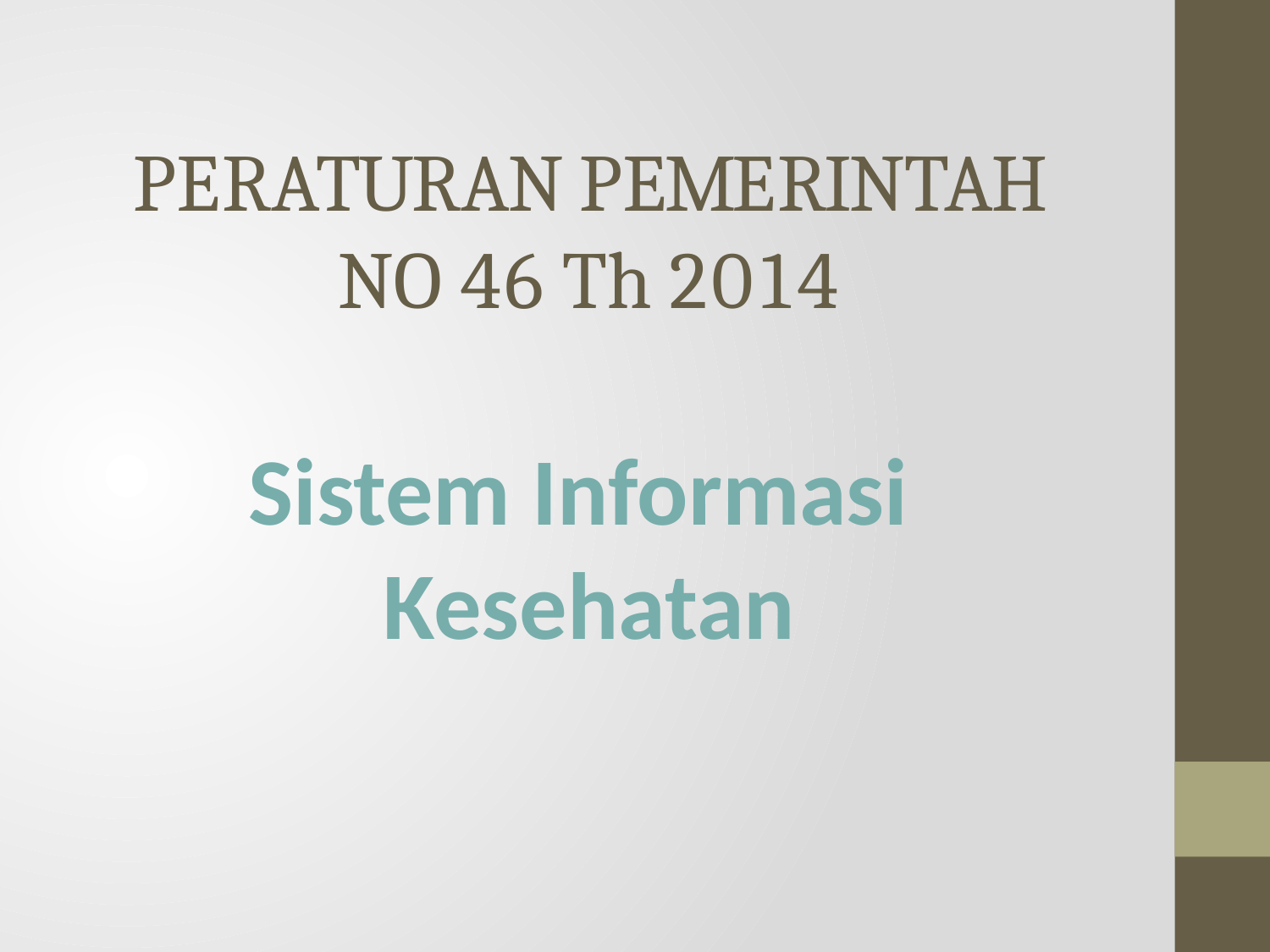

# PERATURAN PEMERINTAH NO 46 Th 2014
Sistem Informasi
Kesehatan